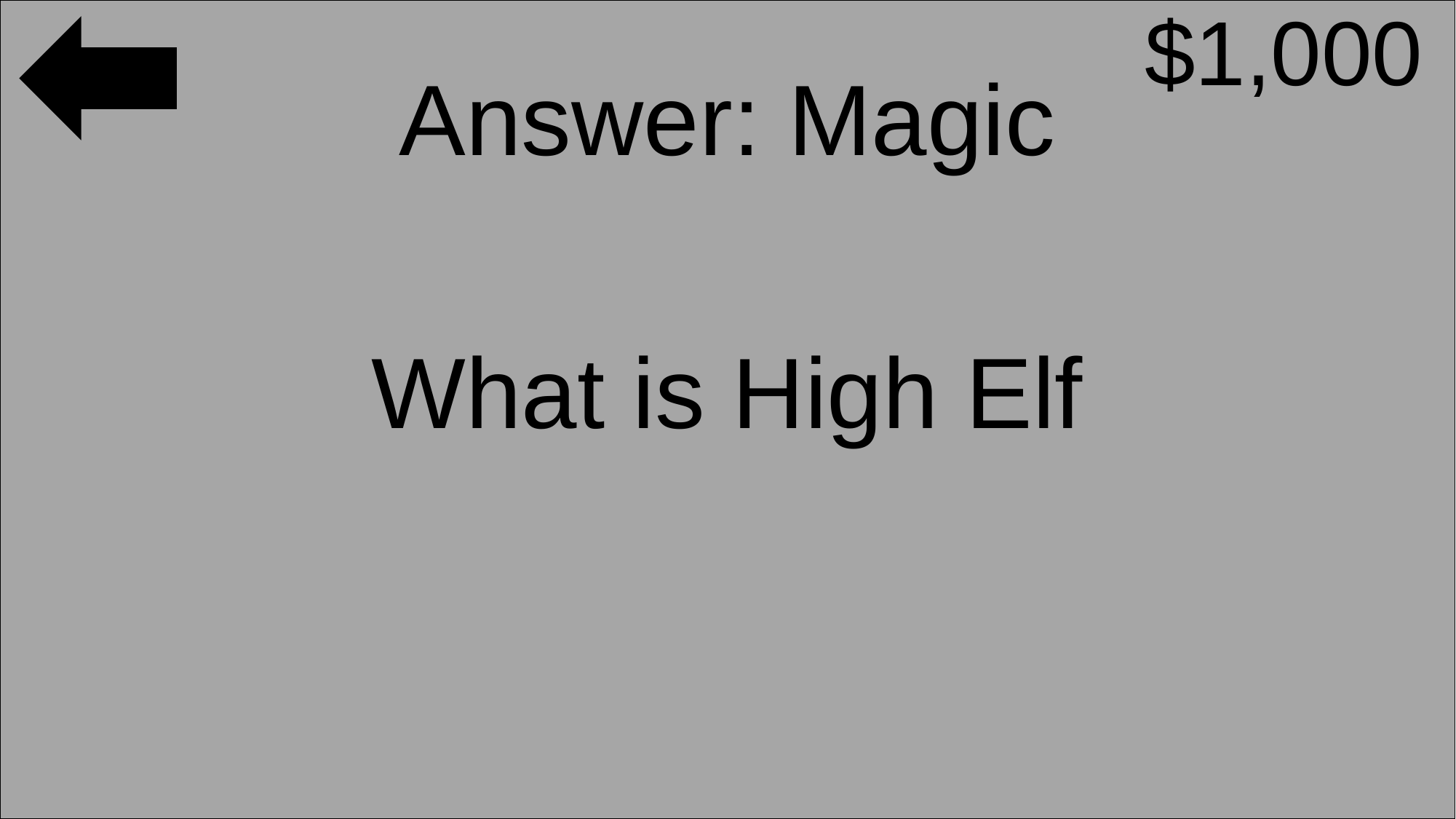

$1,000

#
Answer: Magic

What is High Elf